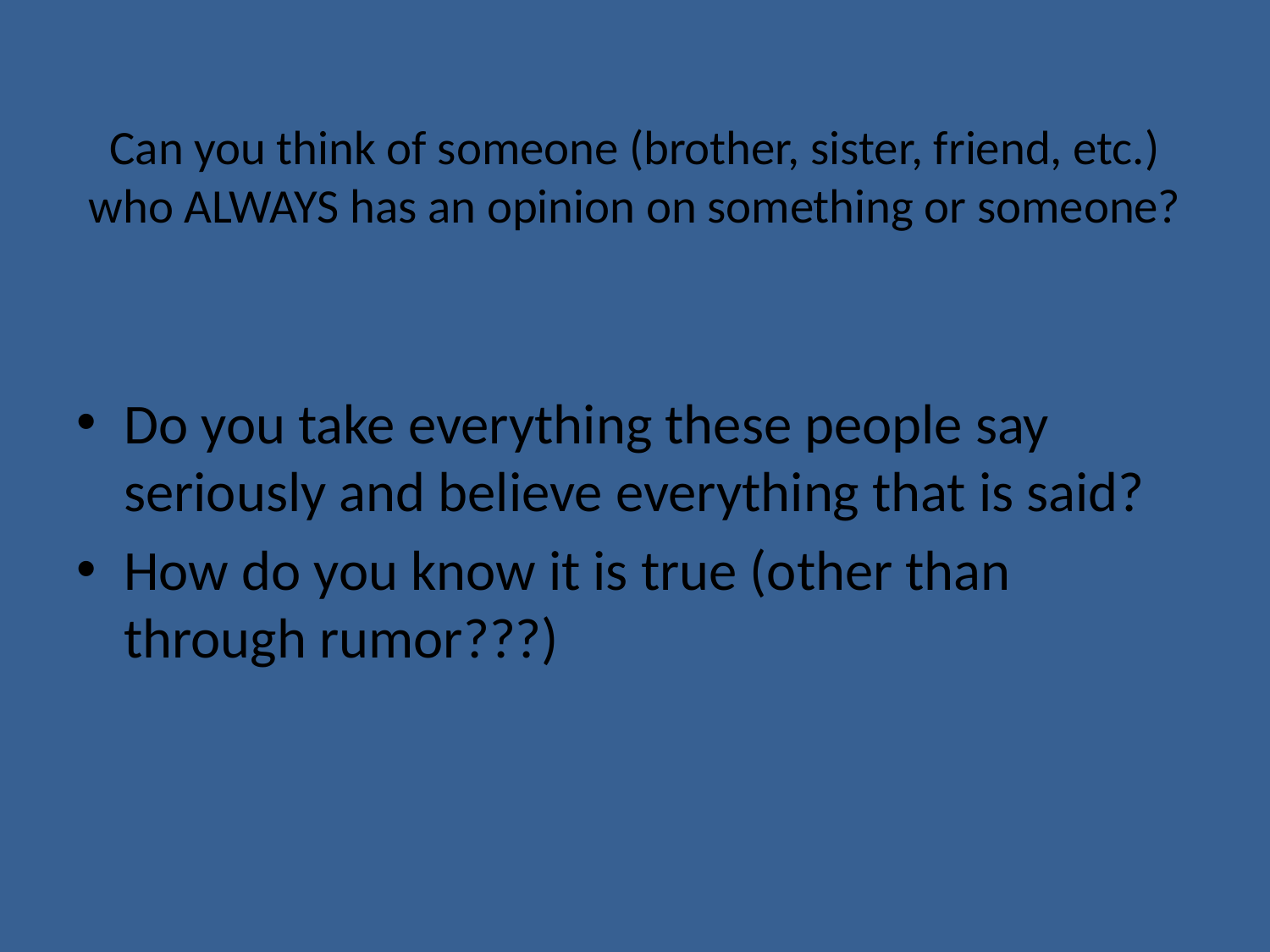

# Can you think of someone (brother, sister, friend, etc.) who ALWAYS has an opinion on something or someone?
Do you take everything these people say seriously and believe everything that is said?
How do you know it is true (other than through rumor???)